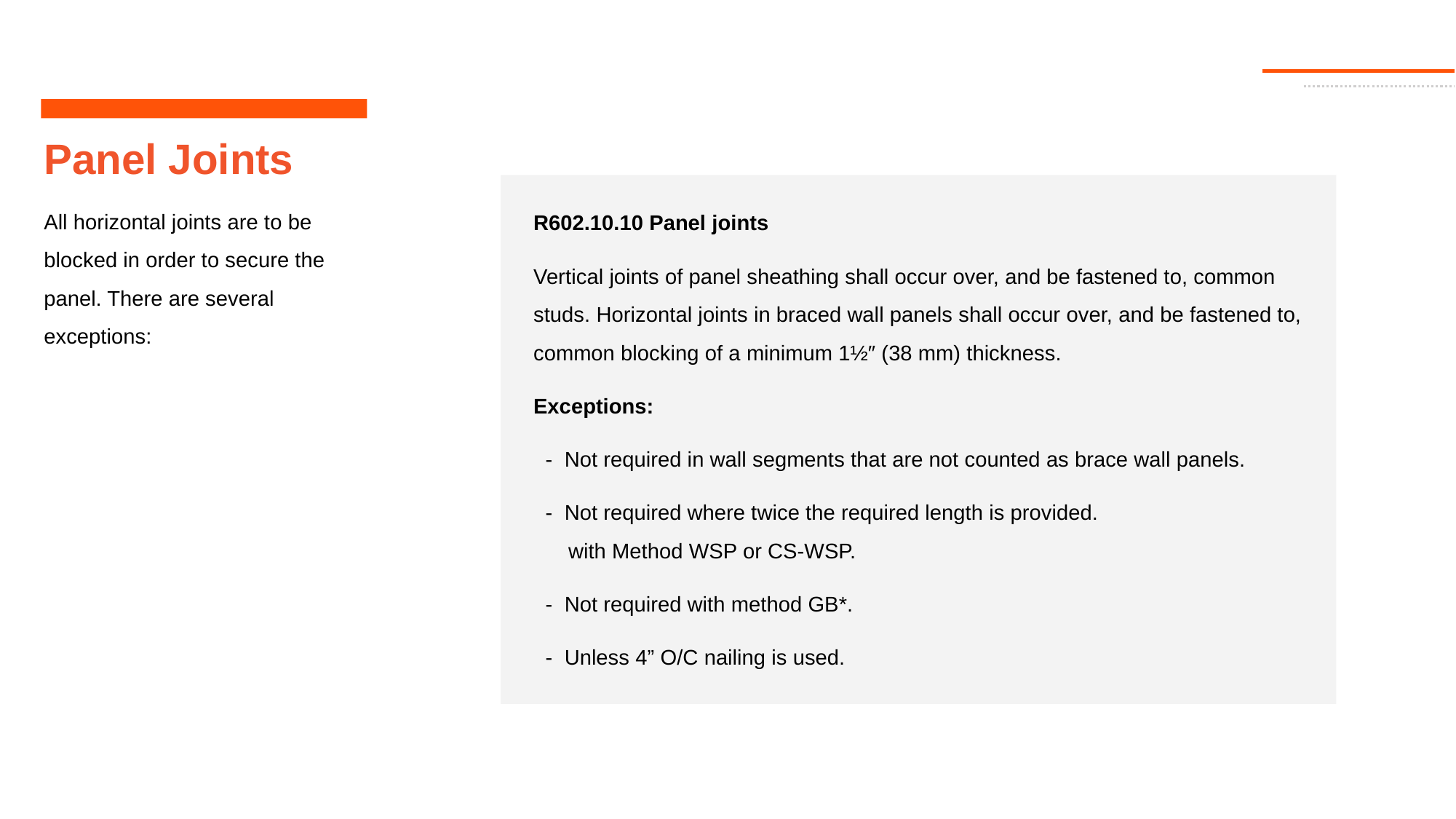

# Panel Joints
R602.10.10 Panel joints
Vertical joints of panel sheathing shall occur over, and be fastened to, common studs. Horizontal joints in braced wall panels shall occur over, and be fastened to, common blocking of a minimum 1½″ (38 mm) thickness.
Exceptions:
  -  Not required in wall segments that are not counted as brace wall panels.
  -  Not required where twice the required length is provided.
with Method WSP or CS-WSP.
  -  Not required with method GB*.
  -  Unless 4” O/C nailing is used.
All horizontal joints are to be blocked in order to secure the panel. There are several exceptions: